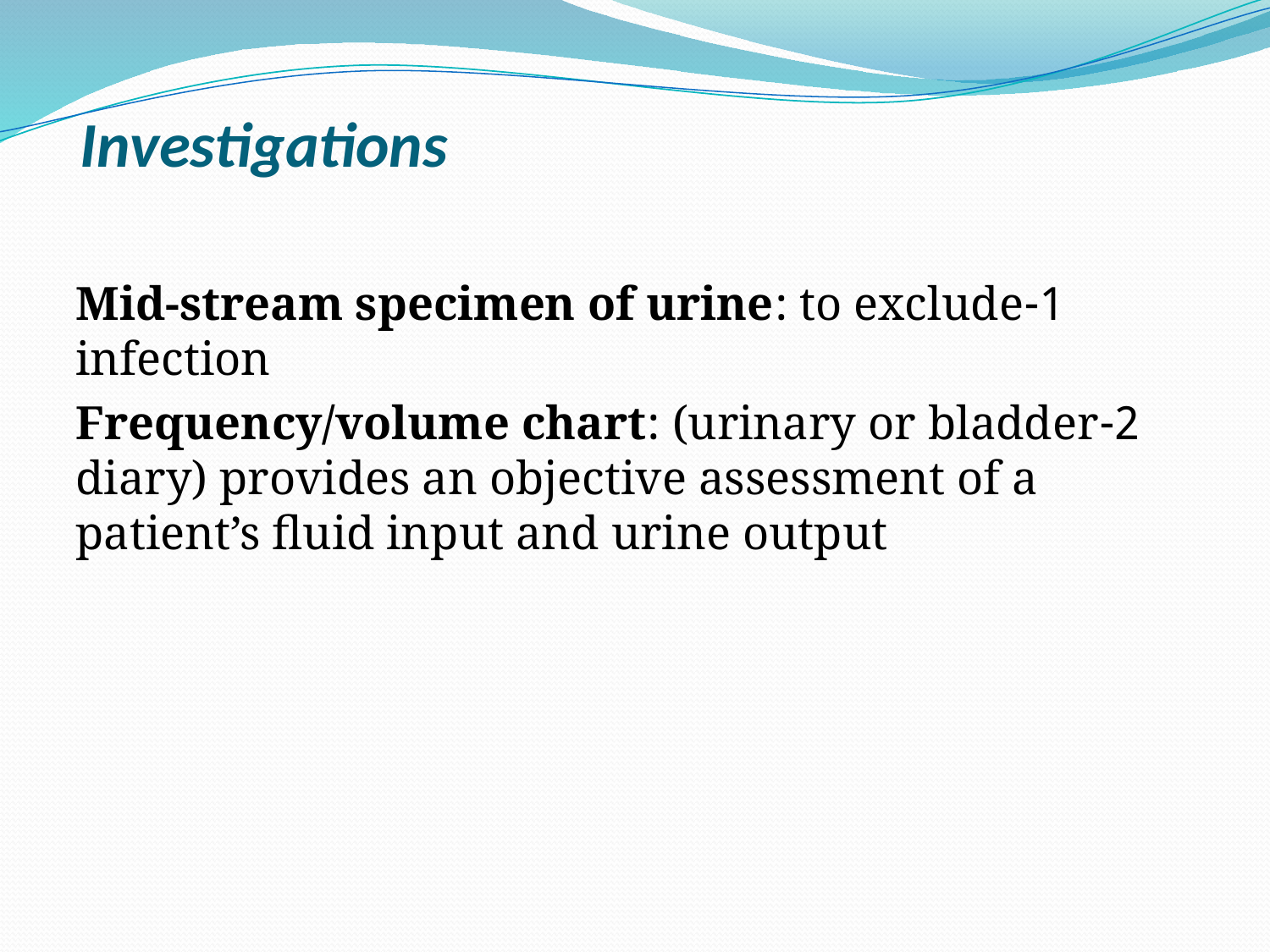

# Investigations
1-Mid-stream specimen of urine: to exclude infection
2-Frequency/volume chart: (urinary or bladder diary) provides an objective assessment of a patient’s fluid input and urine output